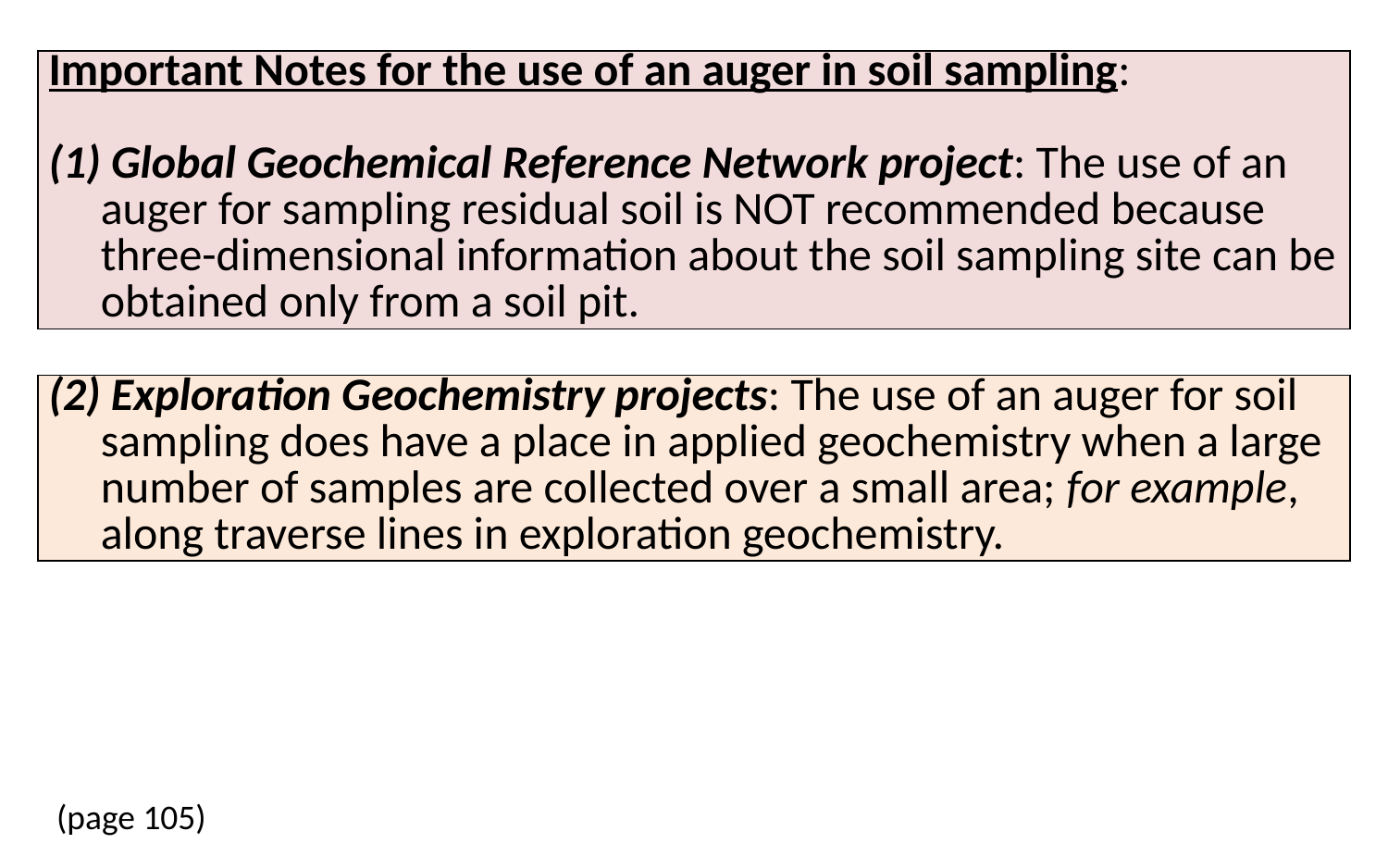

| Important Notes for the use of an auger in soil sampling: Global Geochemical Reference Network project: The use of an auger for sampling residual soil is NOT recommended because three-dimensional information about the soil sampling site can be obtained only from a soil pit. |
| --- |
|  |
| (2) Exploration Geochemistry projects: The use of an auger for soil sampling does have a place in applied geochemistry when a large number of samples are collected over a small area; for example, along traverse lines in exploration geochemistry. |
(page 105)